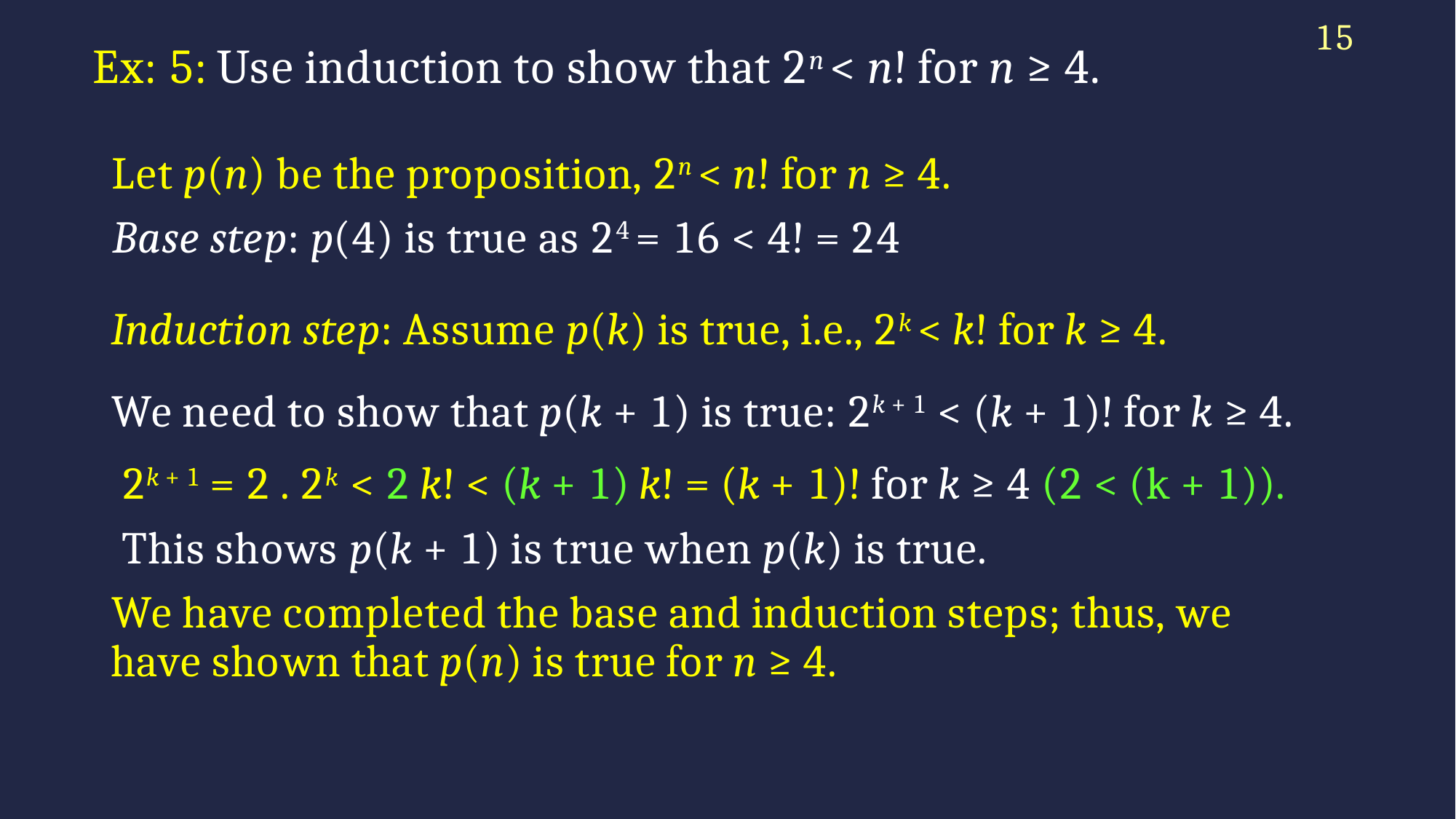

15
# Ex: 5: Use induction to show that 2n < n! for n ≥ 4.
Let p(n) be the proposition, 2n < n! for n ≥ 4.
Base step: p(4) is true as 24 = 16 < 4! = 24
Induction step: Assume p(k) is true, i.e., 2k < k! for k ≥ 4.
We need to show that p(k + 1) is true: 2k + 1  < (k + 1)! for k ≥ 4.
 2k + 1 = 2 . 2k  < 2 k! < (k + 1) k! = (k + 1)! for k ≥ 4 (2 < (k + 1)).
 This shows p(k + 1) is true when p(k) is true.
We have completed the base and induction steps; thus, we have shown that p(n) is true for n ≥ 4.